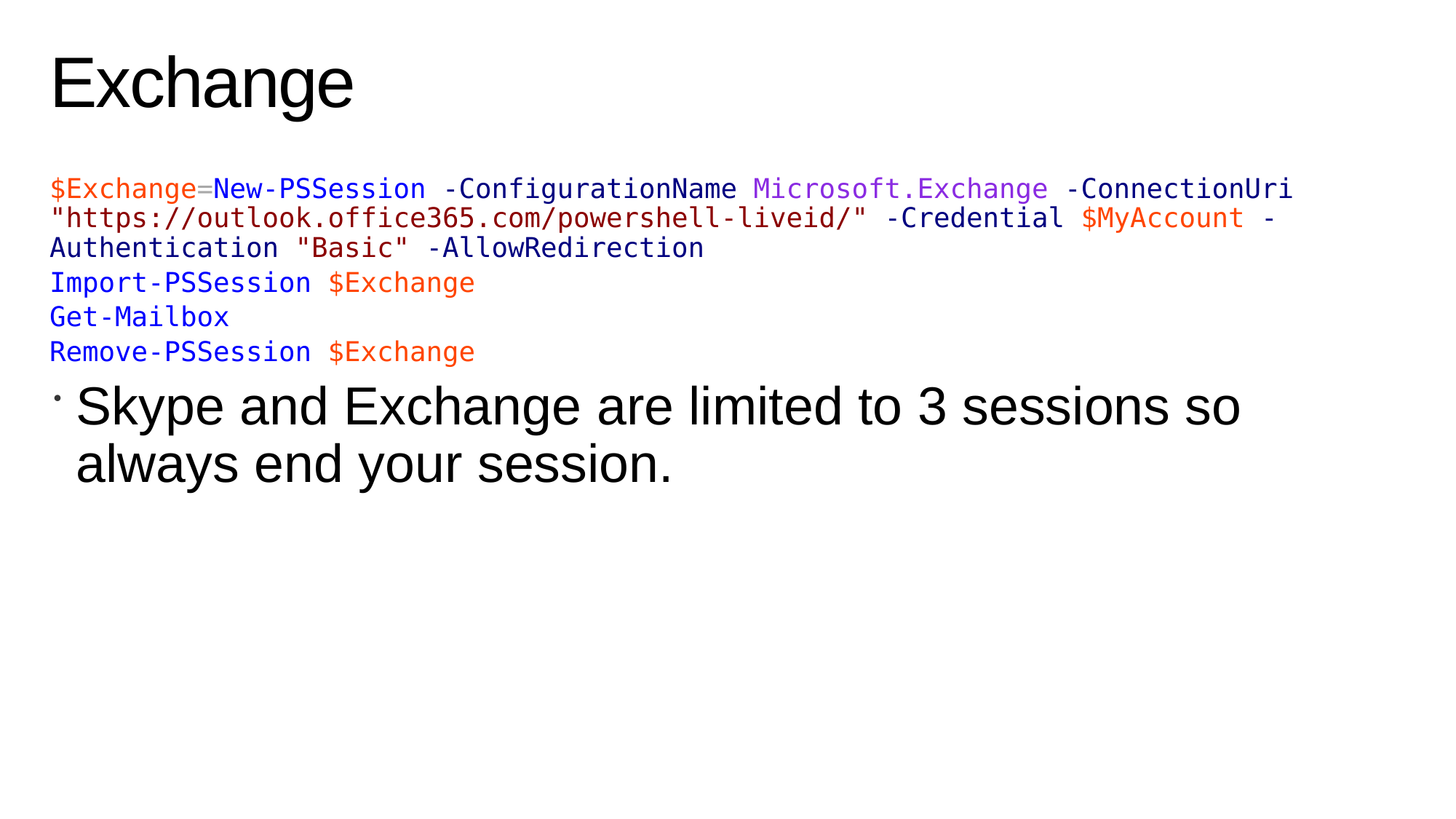

# Exchange

$Exchange=New-PSSession -ConfigurationName Microsoft.Exchange -ConnectionUri "https://outlook.office365.com/powershell-liveid/" -Credential $MyAccount -Authentication "Basic" -AllowRedirection
Import-PSSession $Exchange
Get-Mailbox
Remove-PSSession $Exchange
Skype and Exchange are limited to 3 sessions so always end your session.